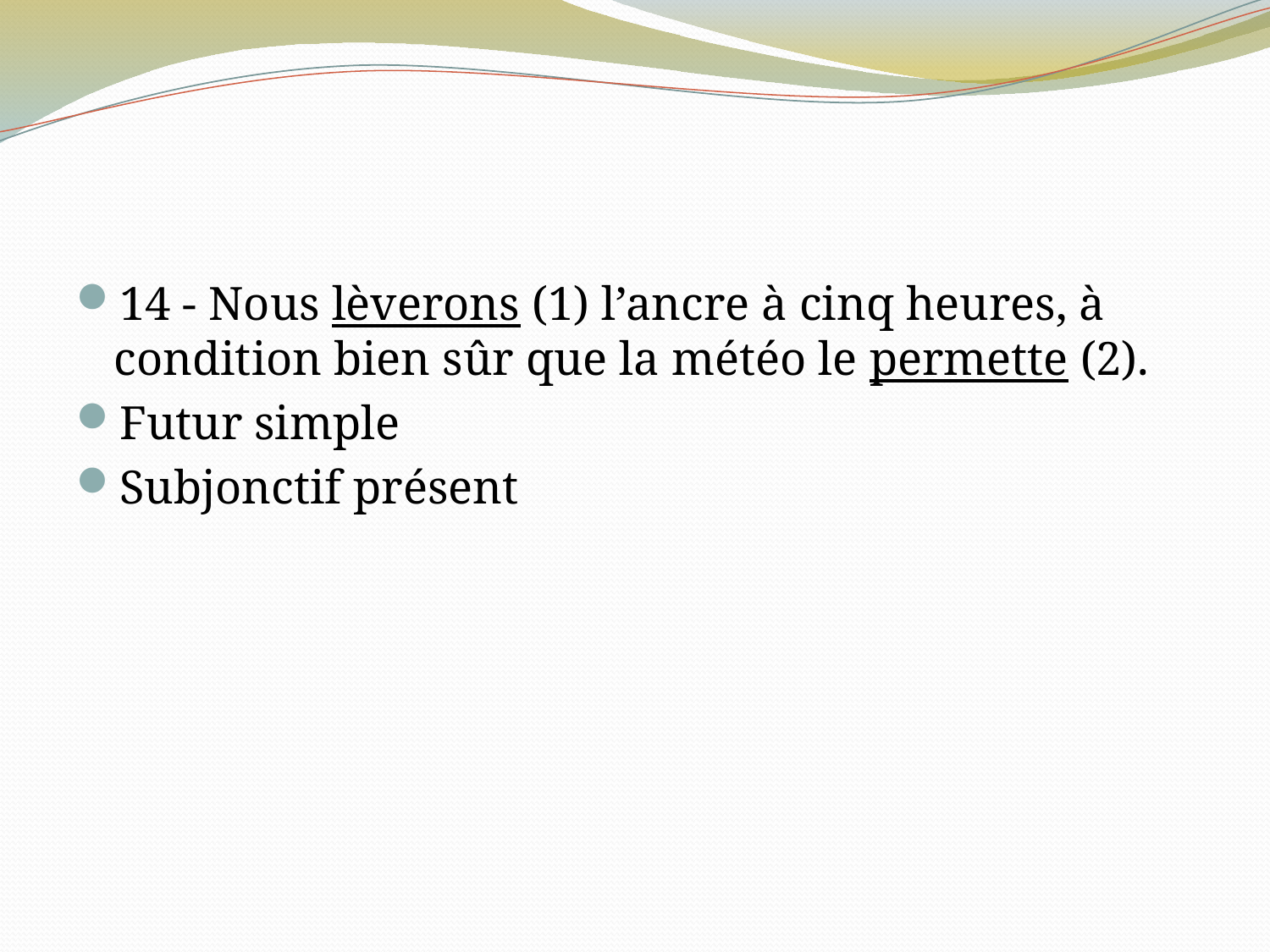

#
14 - Nous lèverons (1) l’ancre à cinq heures, à condition bien sûr que la météo le permette (2).
Futur simple
Subjonctif présent